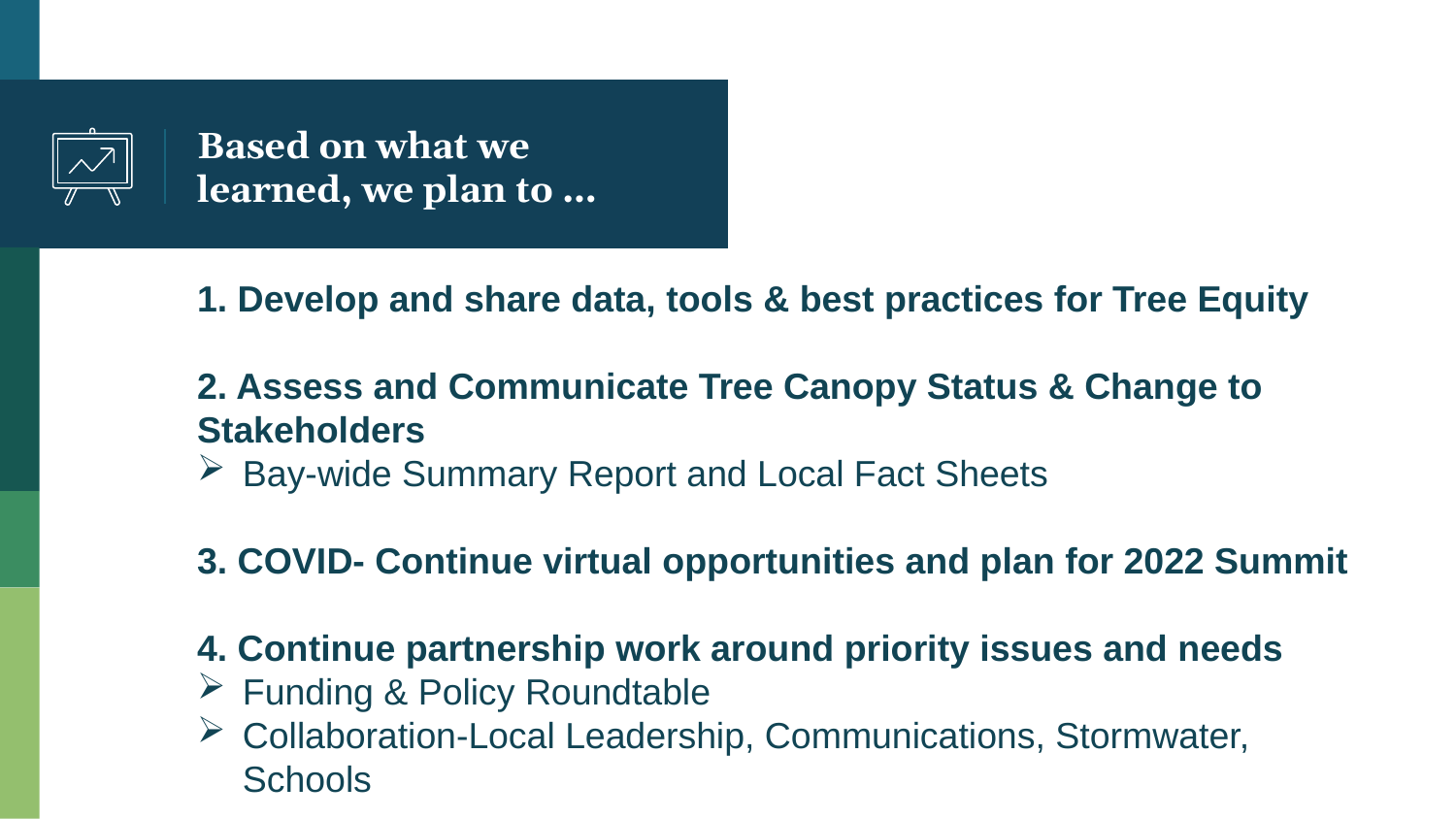

# Based on what we learned, we plan to …

1. Develop and share data, tools & best practices for Tree Equity

2. Assess and Communicate Tree Canopy Status & Change to Stakeholders
Bay-wide Summary Report and Local Fact Sheets

3. COVID- Continue virtual opportunities and plan for 2022 Summit

4. Continue partnership work around priority issues and needs
Funding & Policy Roundtable
Collaboration-Local Leadership, Communications, Stormwater, Schools